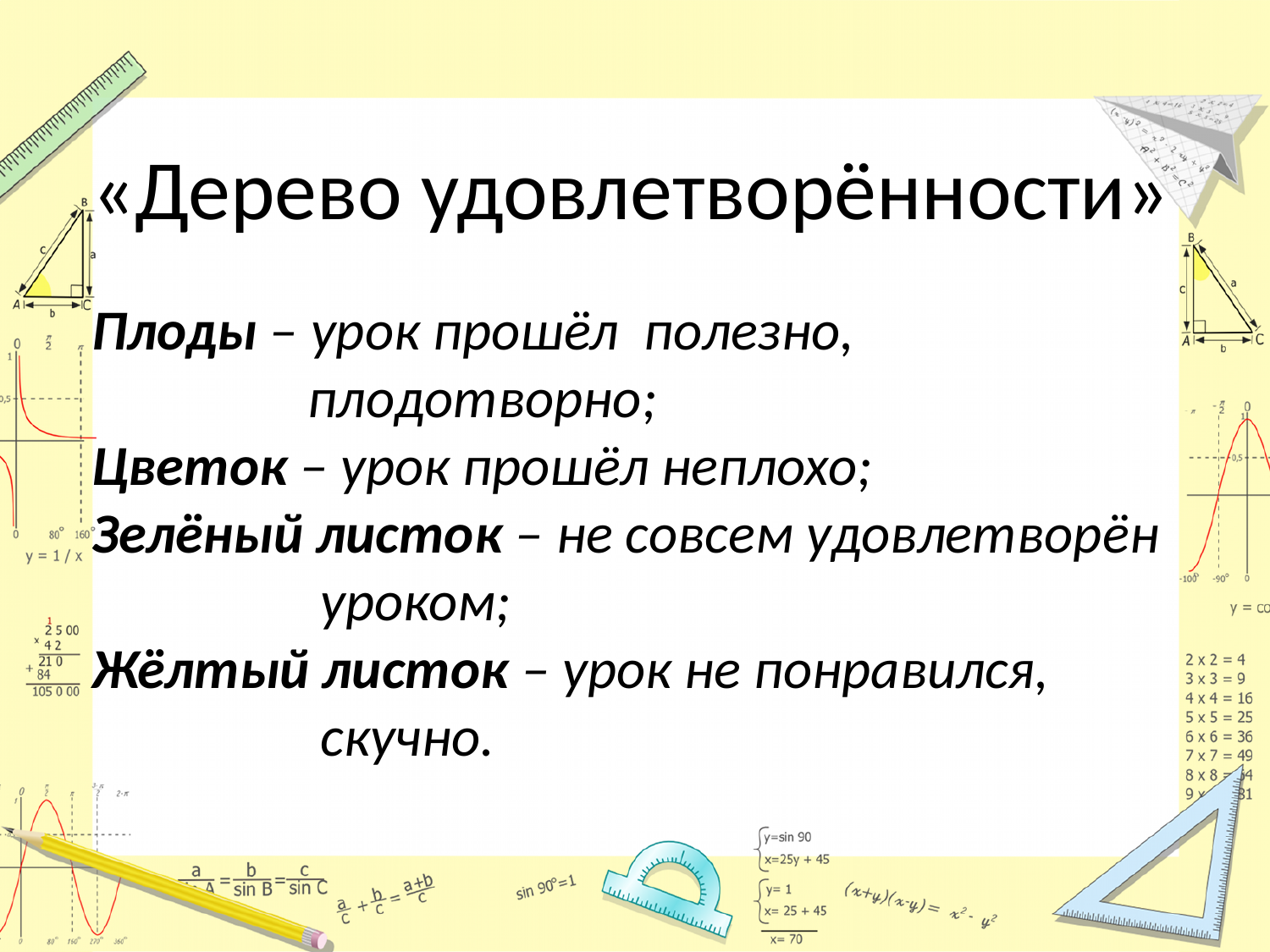

«Дерево удовлетворённости»
Плоды – урок прошёл  полезно,
                 плодотворно;
Цветок – урок прошёл неплохо;
Зелёный листок – не совсем удовлетворён
                  уроком;
Жёлтый листок – урок не понравился,
                  скучно.